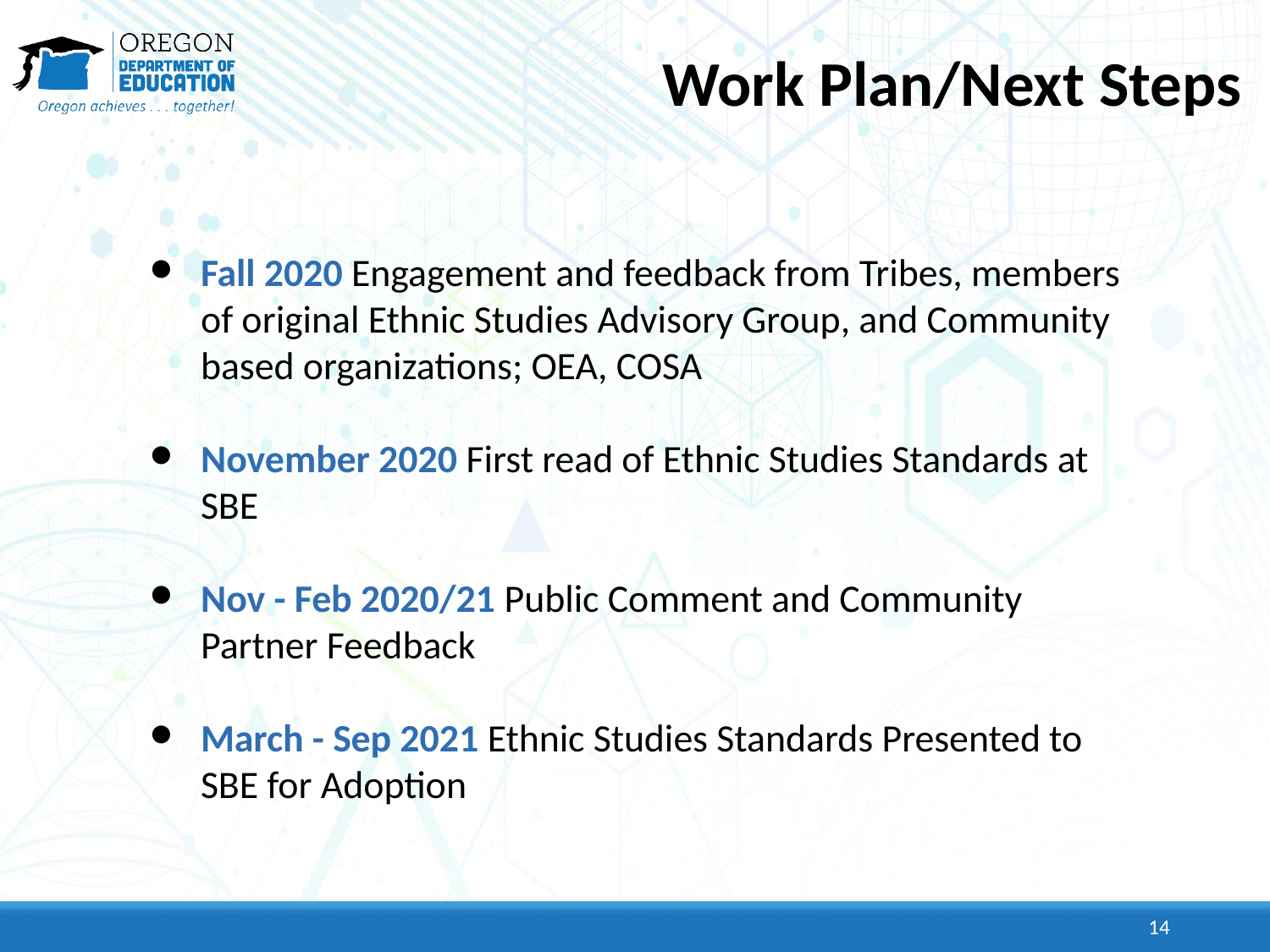

# Work Plan/Next Steps
Fall 2020 Engagement and feedback from Tribes, members of original Ethnic Studies Advisory Group, and Community based organizations; OEA, COSA

November 2020 First read of Ethnic Studies Standards at SBE

Nov - Feb 2020/21 Public Comment and Community Partner Feedback

March - Sep 2021 Ethnic Studies Standards Presented to SBE for Adoption
14